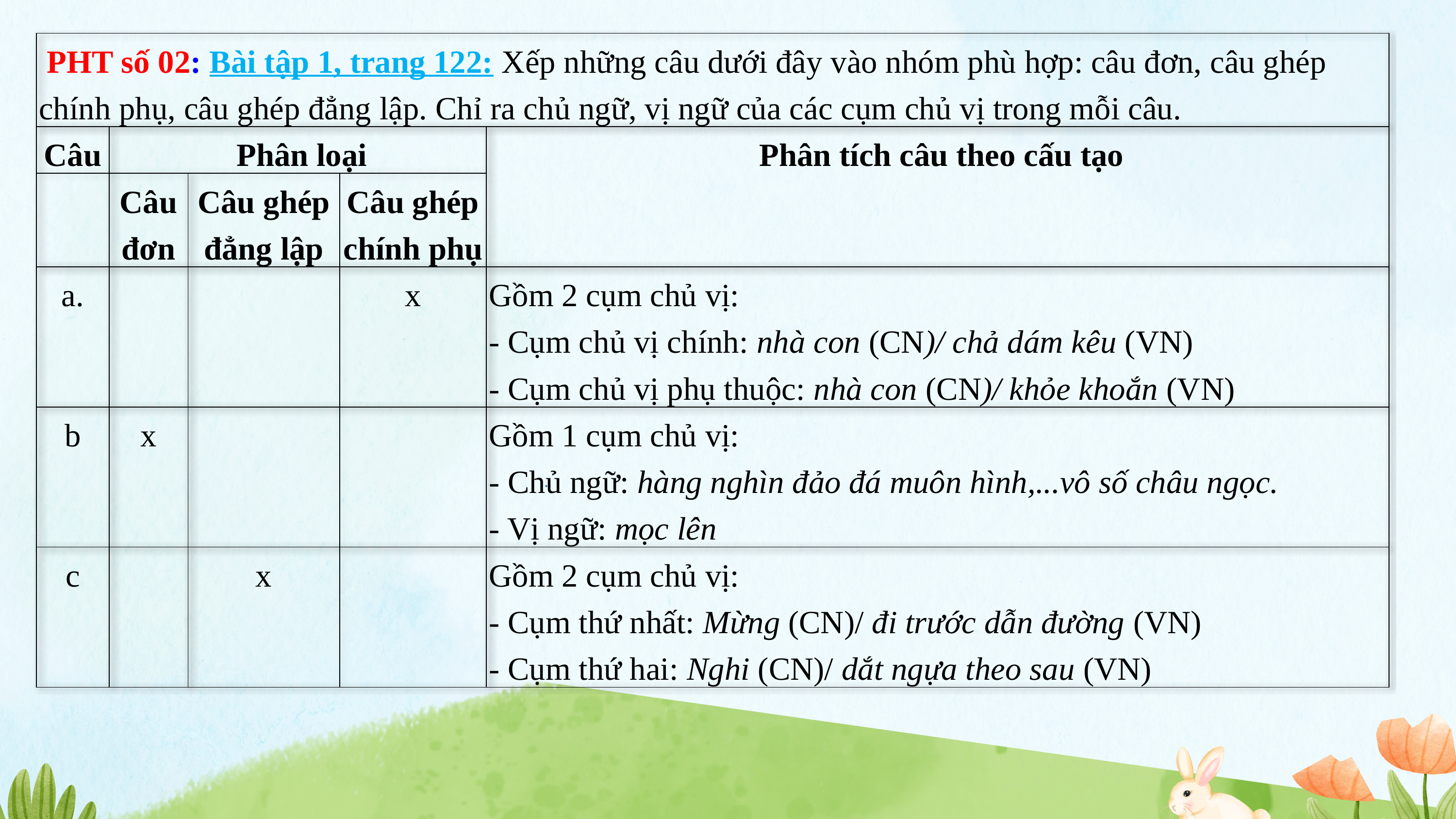

| PHT số 02: Bài tập 1, trang 122: Xếp những câu dưới đây vào nhóm phù hợp: câu đơn, câu ghép chính phụ, câu ghép đẳng lập. Chỉ ra chủ ngữ, vị ngữ của các cụm chủ vị trong mỗi câu. |  |  |  |  |
| --- | --- | --- | --- | --- |
| Câu | Phân loại |  |  | Phân tích câu theo cấu tạo |
|  | Câu đơn | Câu ghép đẳng lập | Câu ghép chính phụ |  |
| a. |  |  | x | Gồm 2 cụm chủ vị: - Cụm chủ vị chính: nhà con (CN)/ chả dám kêu (VN) - Cụm chủ vị phụ thuộc: nhà con (CN)/ khỏe khoắn (VN) |
| b | x |  |  | Gồm 1 cụm chủ vị: - Chủ ngữ: hàng nghìn đảo đá muôn hình,...vô số châu ngọc. - Vị ngữ: mọc lên |
| c |  | x |  | Gồm 2 cụm chủ vị: - Cụm thứ nhất: Mừng (CN)/ đi trước dẫn đường (VN) - Cụm thứ hai: Nghi (CN)/ dắt ngựa theo sau (VN) |